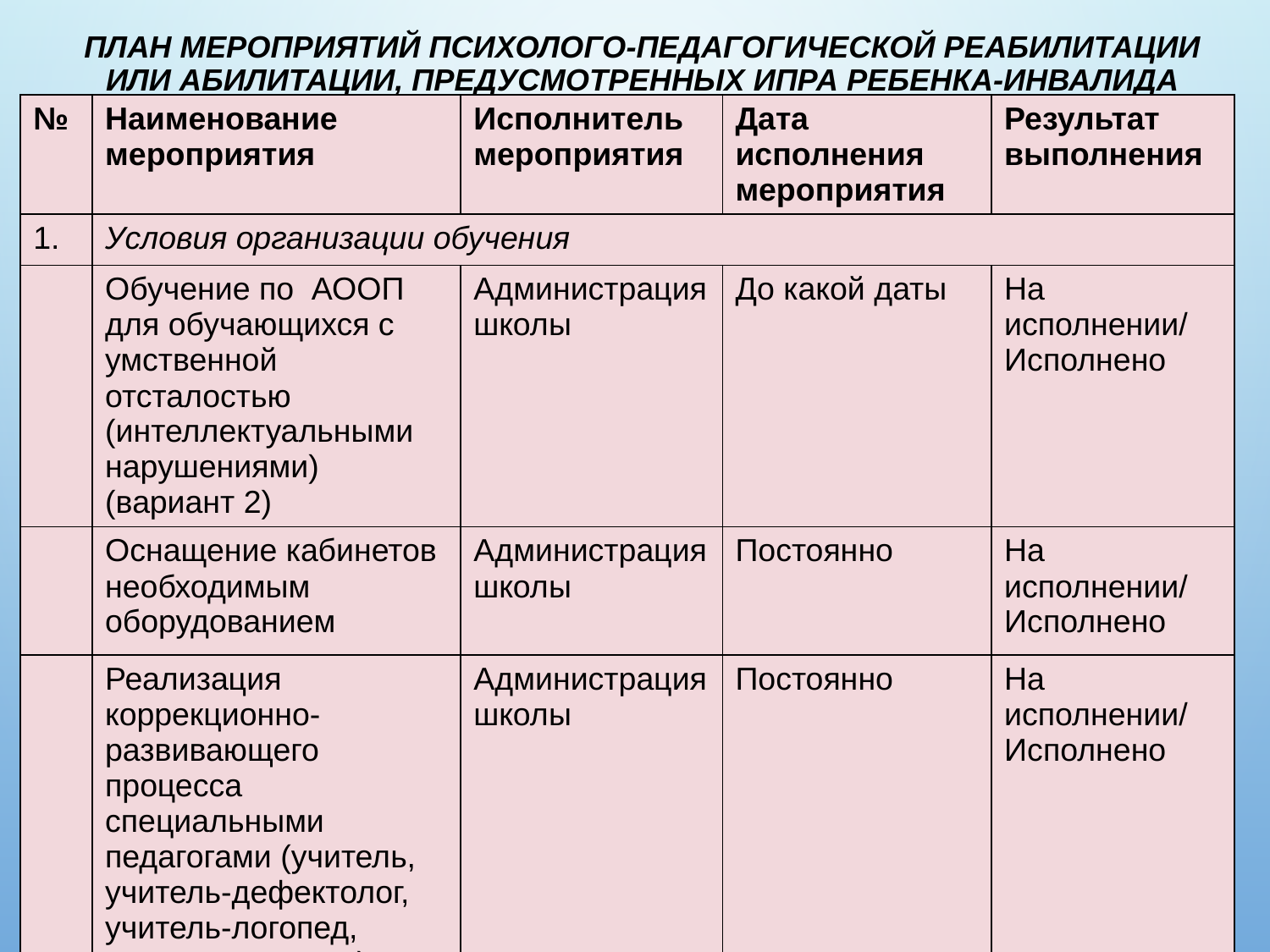

# План мероприятий психолого-педагогической реабилитации или абилитации, предусмотренных ИПРА ребенка-инвалида
| № | Наименование мероприятия | Исполнитель мероприятия | Дата исполнения мероприятия | Результат выполнения |
| --- | --- | --- | --- | --- |
| 1. | Условия организации обучения |  |  |  |
|  | Обучение по АООП для обучающихся с умственной отсталостью (интеллектуальными нарушениями) (вариант 2) | Администрация школы | До какой даты | На исполнении/ Исполнено |
|  | Оснащение кабинетов необходимым оборудованием | Администрация школы | Постоянно | На исполнении/ Исполнено |
|  | Реализация коррекционно-развивающего процесса специальными педагогами (учитель, учитель-дефектолог, учитель-логопед, педагог-психолог) | Администрация школы | Постоянно | На исполнении/ Исполнено |